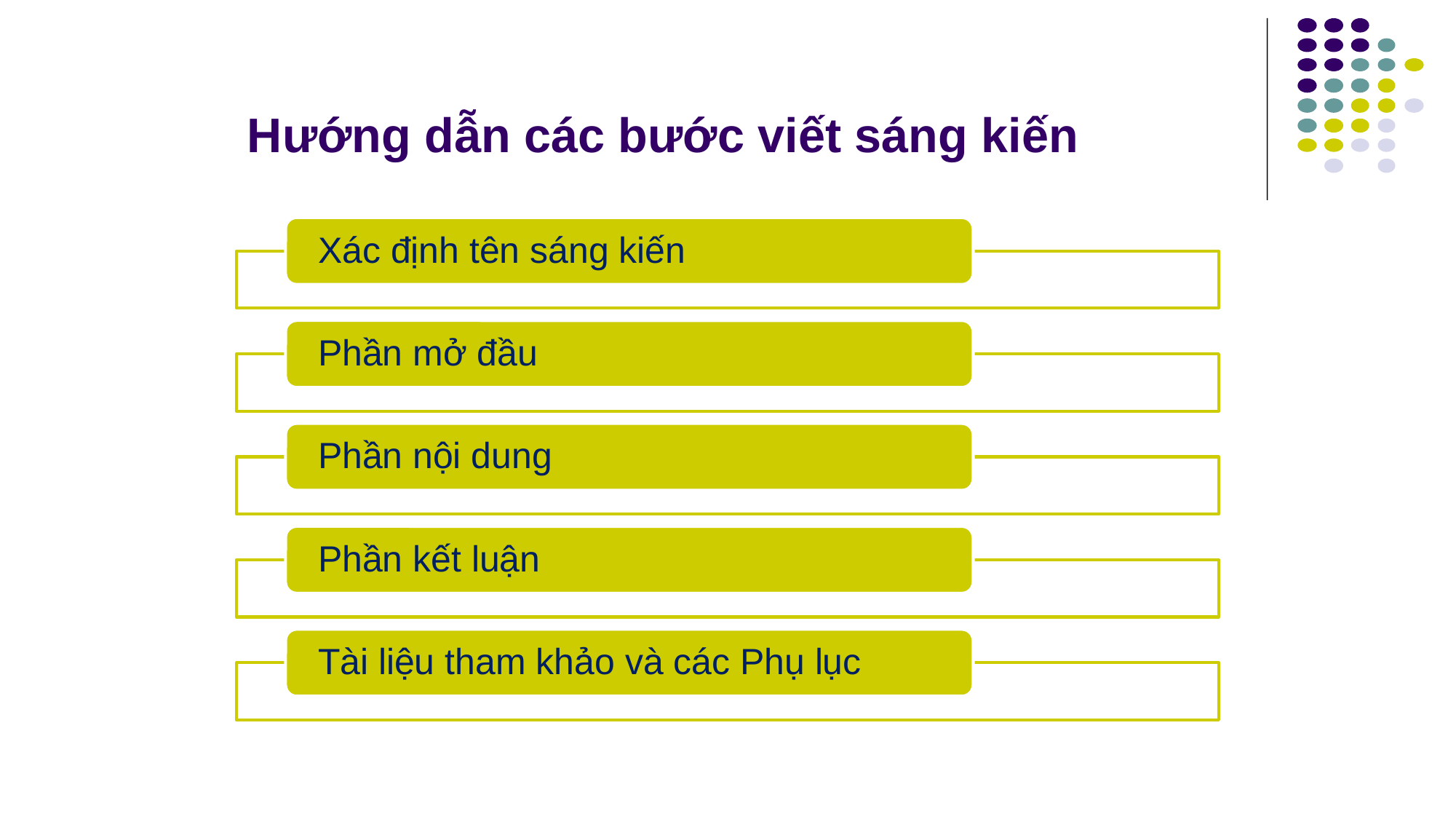

# Hướng dẫn các bước viết sáng kiến
Xác định tên sáng kiến
Phần mở đầu
Phần nội dung
Phần kết luận
Tài liệu tham khảo và các Phụ lục